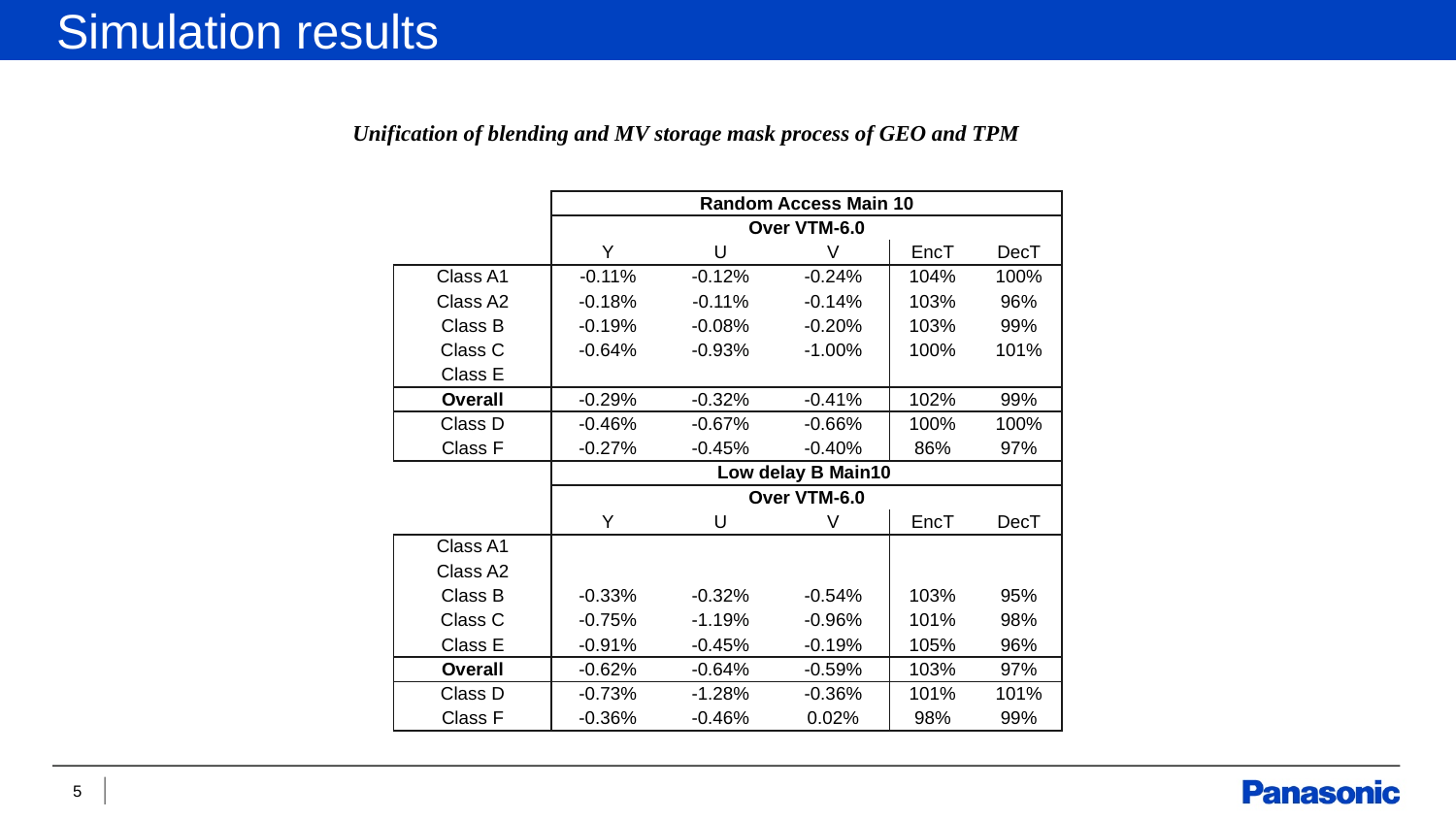

Simulation results
Unification of blending and MV storage mask process of GEO and TPM

|  | Random Access Main 10 |  |  |  |  |
| --- | --- | --- | --- | --- | --- |
|  | Over VTM-6.0 |  |  |  |  |
|  | Y | U | V | EncT | DecT |
| Class A1 | -0.11% | -0.12% | -0.24% | 104% | 100% |
| Class A2 | -0.18% | -0.11% | -0.14% | 103% | 96% |
| Class B | -0.19% | -0.08% | -0.20% | 103% | 99% |
| Class C | -0.64% | -0.93% | -1.00% | 100% | 101% |
| Class E |  |  |  |  |  |
| Overall | -0.29% | -0.32% | -0.41% | 102% | 99% |
| Class D | -0.46% | -0.67% | -0.66% | 100% | 100% |
| Class F | -0.27% | -0.45% | -0.40% | 86% | 97% |
|  | Low delay B Main10 |  |  |  |  |
|  | Over VTM-6.0 |  |  |  |  |
|  | Y | U | V | EncT | DecT |
| Class A1 |  |  |  |  |  |
| Class A2 |  |  |  |  |  |
| Class B | -0.33% | -0.32% | -0.54% | 103% | 95% |
| Class C | -0.75% | -1.19% | -0.96% | 101% | 98% |
| Class E | -0.91% | -0.45% | -0.19% | 105% | 96% |
| Overall | -0.62% | -0.64% | -0.59% | 103% | 97% |
| Class D | -0.73% | -1.28% | -0.36% | 101% | 101% |
| Class F | -0.36% | -0.46% | 0.02% | 98% | 99% |